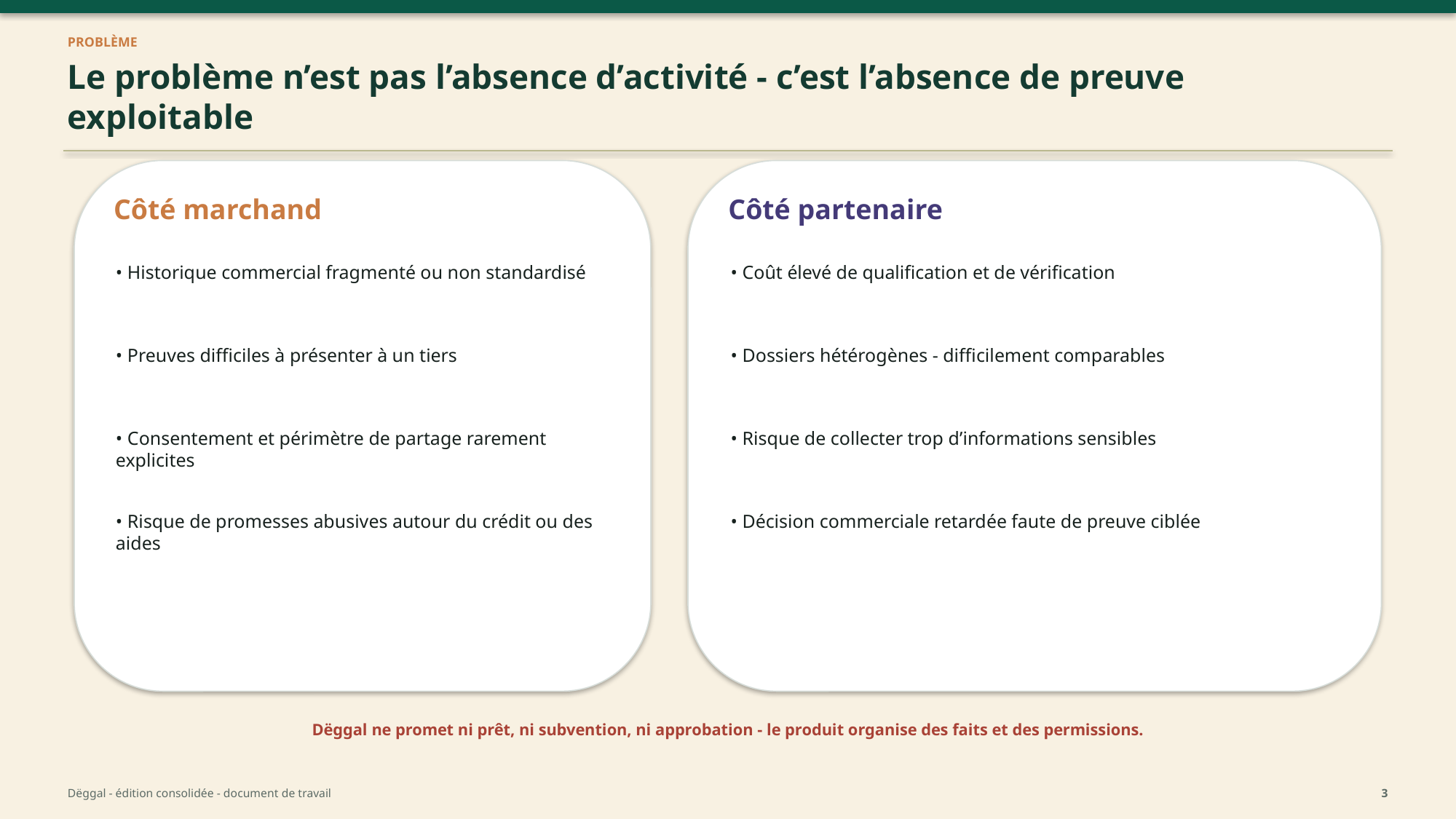

PROBLÈME
Le problème n’est pas l’absence d’activité - c’est l’absence de preuve exploitable

Côté marchand
Côté partenaire
• Historique commercial fragmenté ou non standardisé
• Coût élevé de qualification et de vérification
• Preuves difficiles à présenter à un tiers
• Dossiers hétérogènes - difficilement comparables
• Consentement et périmètre de partage rarement explicites
• Risque de collecter trop d’informations sensibles
• Risque de promesses abusives autour du crédit ou des aides
• Décision commerciale retardée faute de preuve ciblée
Dëggal ne promet ni prêt, ni subvention, ni approbation - le produit organise des faits et des permissions.
Dëggal - édition consolidée - document de travail
3